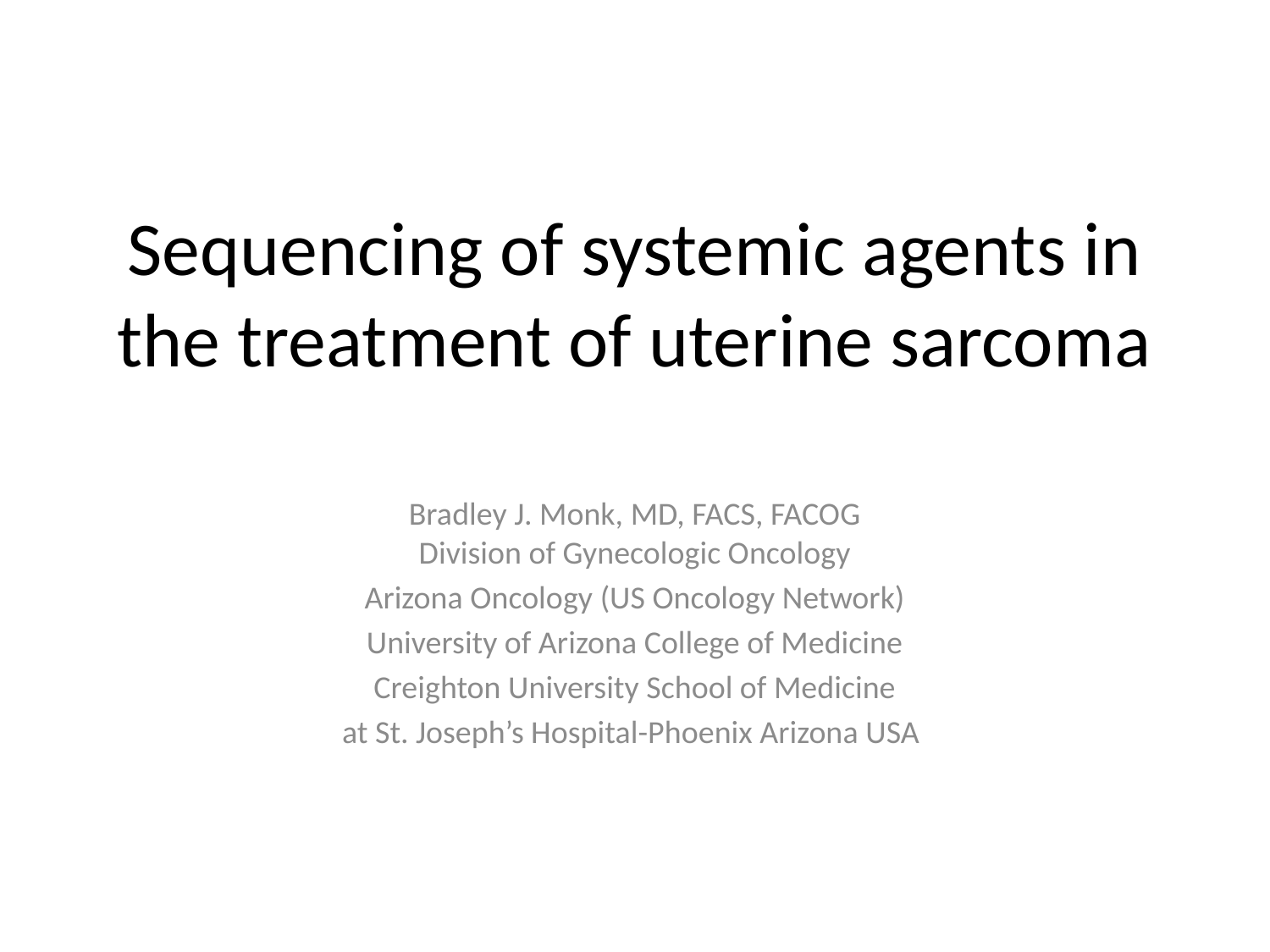

# Sequencing of systemic agents in the treatment of uterine sarcoma
Bradley J. Monk, MD, FACS, FACOG
Division of Gynecologic Oncology
Arizona Oncology (US Oncology Network)
University of Arizona College of Medicine
Creighton University School of Medicine
at St. Joseph’s Hospital-Phoenix Arizona USA